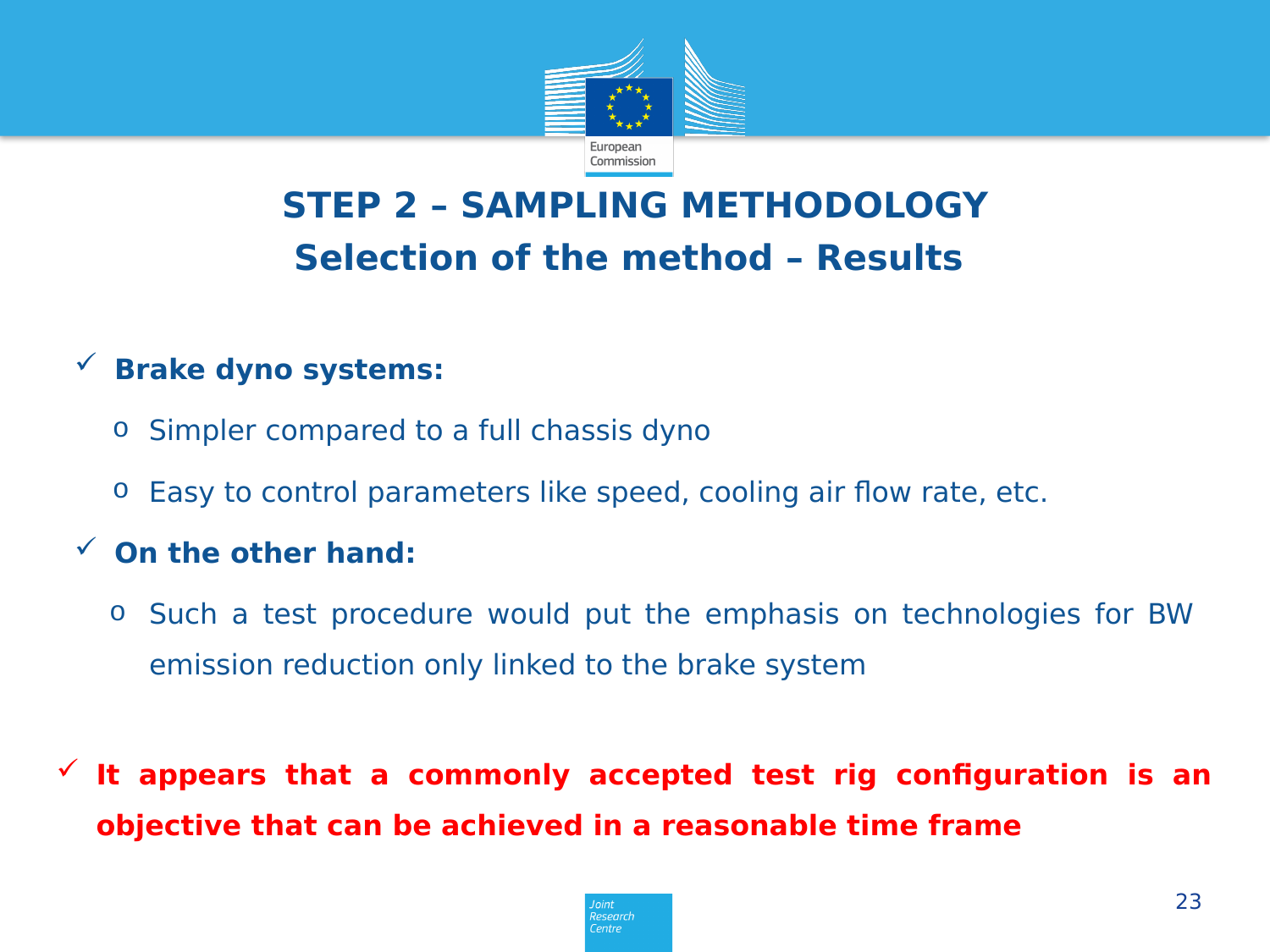

STEP 2 – SAMPLING METHODOLOGY
Selection of the method – Results
Brake dyno systems:
Simpler compared to a full chassis dyno
Easy to control parameters like speed, cooling air flow rate, etc.
On the other hand:
Such a test procedure would put the emphasis on technologies for BW emission reduction only linked to the brake system
It appears that a commonly accepted test rig configuration is an objective that can be achieved in a reasonable time frame